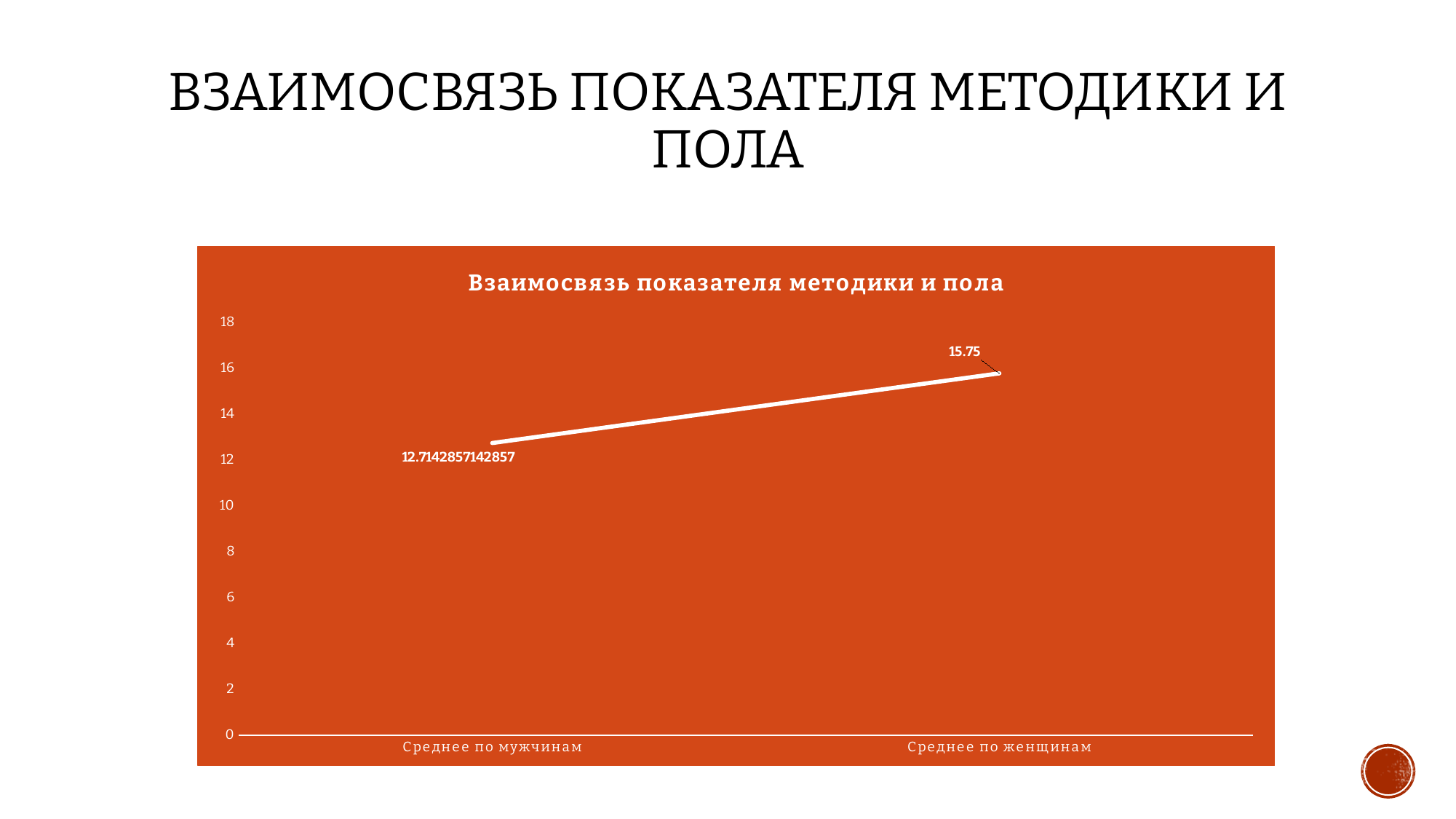

# Взаимосвязь показателя методики и пола

### Chart: Взаимосвязь показателя методики и пола

| Category |  |
|---|---|
| Среднее по мужчинам | 12.714285714285714 |
| Среднее по женщинам | 15.75 |